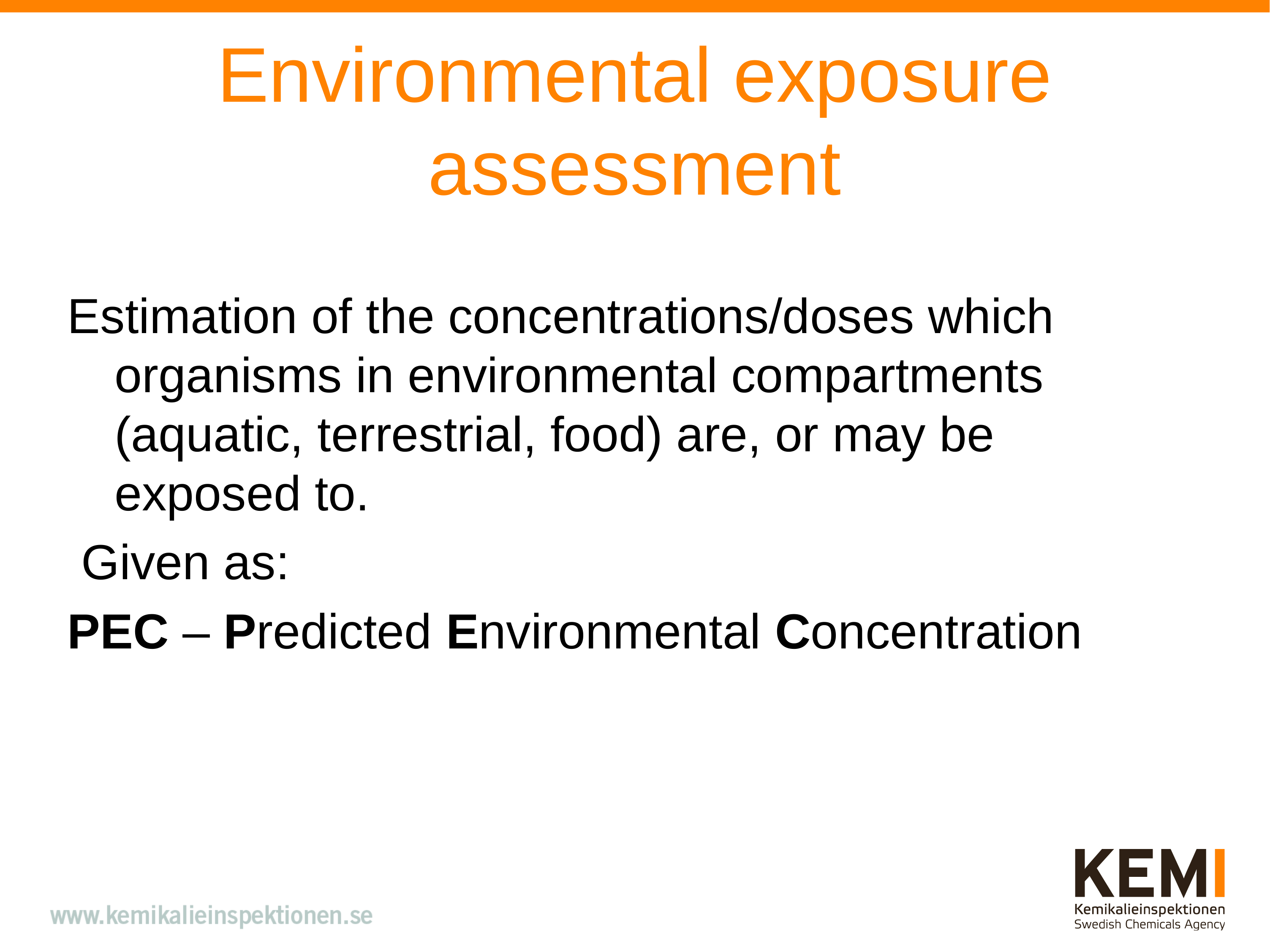

# Environmental exposure assessment
Estimation of the concentrations/doses which organisms in environmental compartments (aquatic, terrestrial, food) are, or may be exposed to.
 Given as:
PEC – Predicted Environmental Concentration